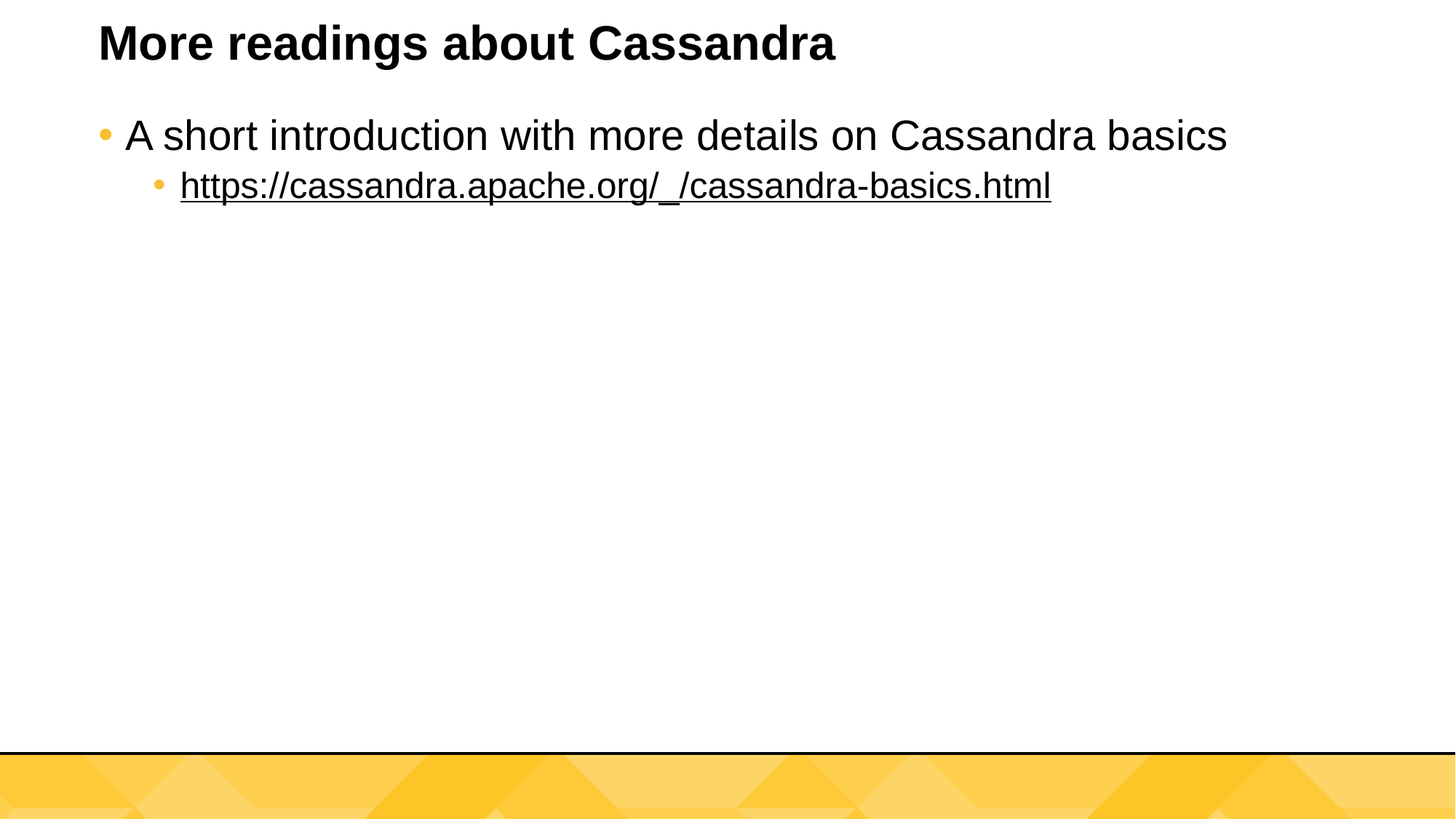

# More readings about Cassandra
A short introduction with more details on Cassandra basics
https://cassandra.apache.org/_/cassandra-basics.html